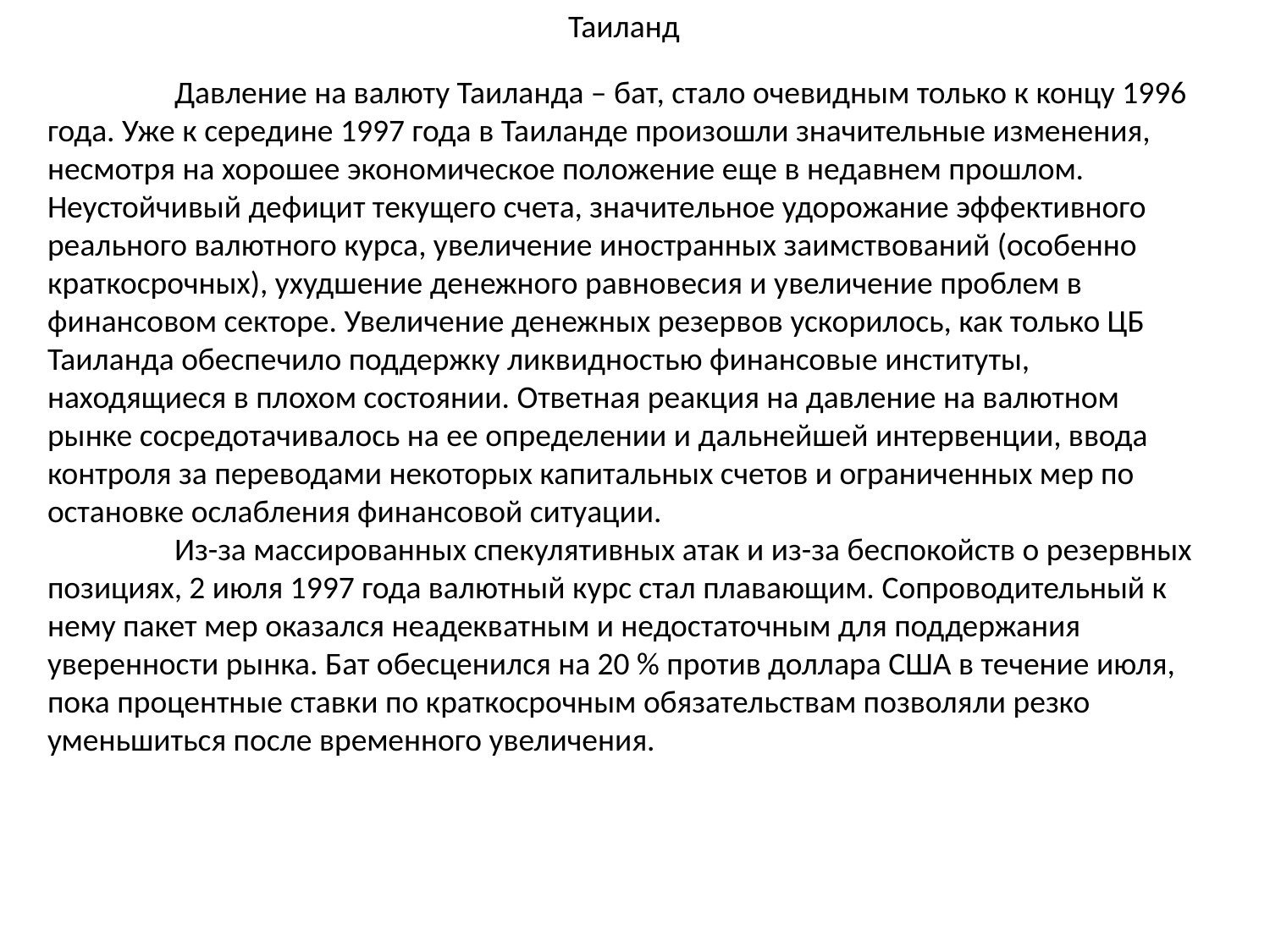

Таиланд
	Давление на валюту Таиланда – бат, стало очевидным только к концу 1996 года. Уже к середине 1997 года в Таиланде произошли значительные изменения, несмотря на хорошее экономическое положение еще в недавнем прошлом. Неустойчивый дефицит текущего счета, значительное удорожание эффективного реального валютного курса, увеличение иностранных заимствований (особенно краткосрочных), ухудшение денежного равновесия и увеличение проблем в финансовом секторе. Увеличение денежных резервов ускорилось, как только ЦБ Таиланда обеспечило поддержку ликвидностью финансовые институты, находящиеся в плохом состоянии. Ответная реакция на давление на валютном рынке сосредотачивалось на ее определении и дальнейшей интервенции, ввода контроля за переводами некоторых капитальных счетов и ограниченных мер по остановке ослабления финансовой ситуации.
	Из-за массированных спекулятивных атак и из-за беспокойств о резервных позициях, 2 июля 1997 года валютный курс стал плавающим. Сопроводительный к нему пакет мер оказался неадекватным и недостаточным для поддержания уверенности рынка. Бат обесценился на 20 % против доллара США в течение июля, пока процентные ставки по краткосрочным обязательствам позволяли резко уменьшиться после временного увеличения.